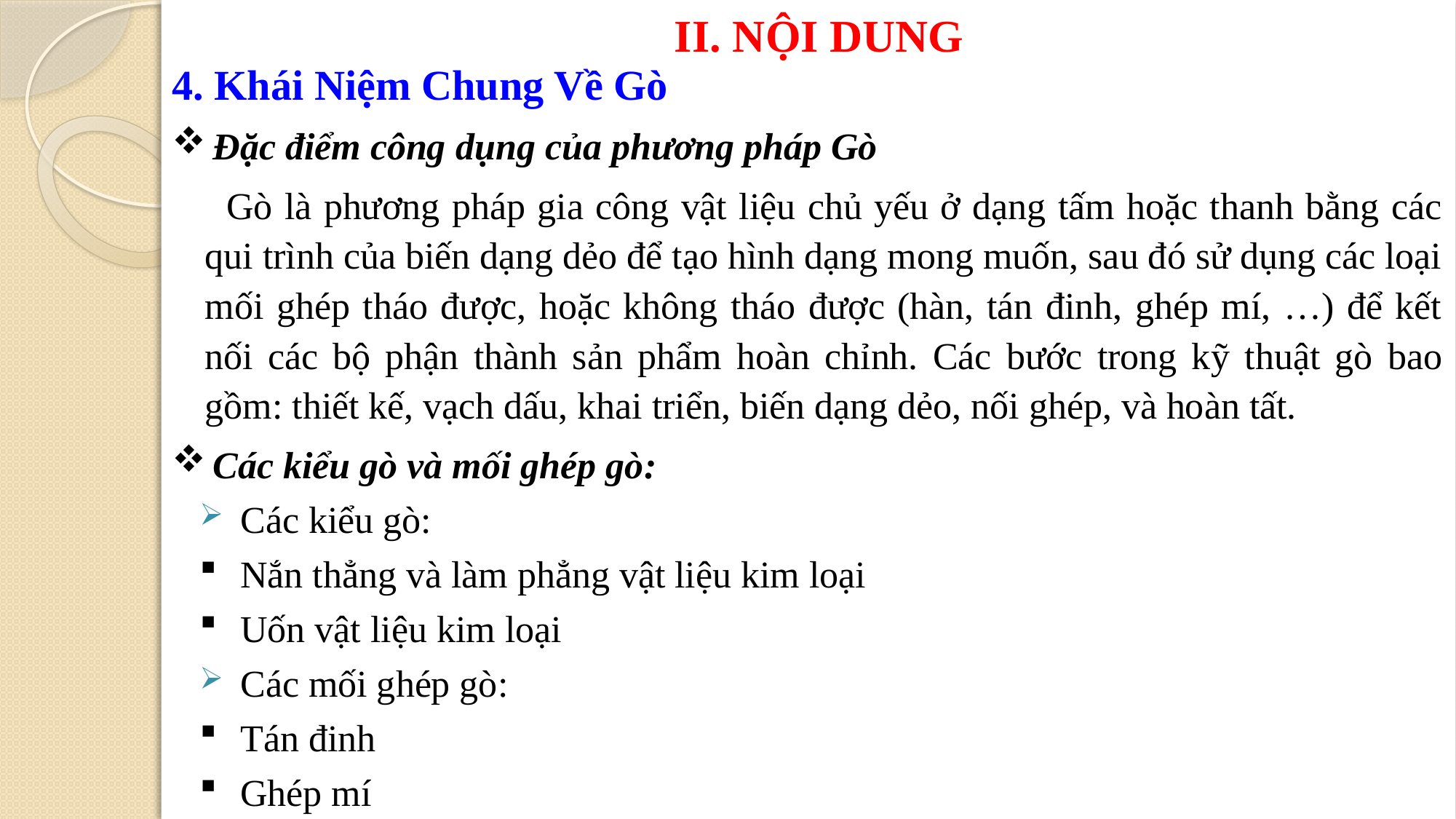

# II. NỘI DUNG
4. Khái Niệm Chung Về Gò
Đặc điểm công dụng của phương pháp Gò
Gò là phương pháp gia công vật liệu chủ yếu ở dạng tấm hoặc thanh bằng các qui trình của biến dạng dẻo để tạo hình dạng mong muốn, sau đó sử dụng các loại mối ghép tháo được, hoặc không tháo được (hàn, tán đinh, ghép mí, …) để kết nối các bộ phận thành sản phẩm hoàn chỉnh. Các bước trong kỹ thuật gò bao gồm: thiết kế, vạch dấu, khai triển, biến dạng dẻo, nối ghép, và hoàn tất.
Các kiểu gò và mối ghép gò:
Các kiểu gò:
Nắn thẳng và làm phẳng vật liệu kim loại
Uốn vật liệu kim loại
Các mối ghép gò:
Tán đinh
Ghép mí